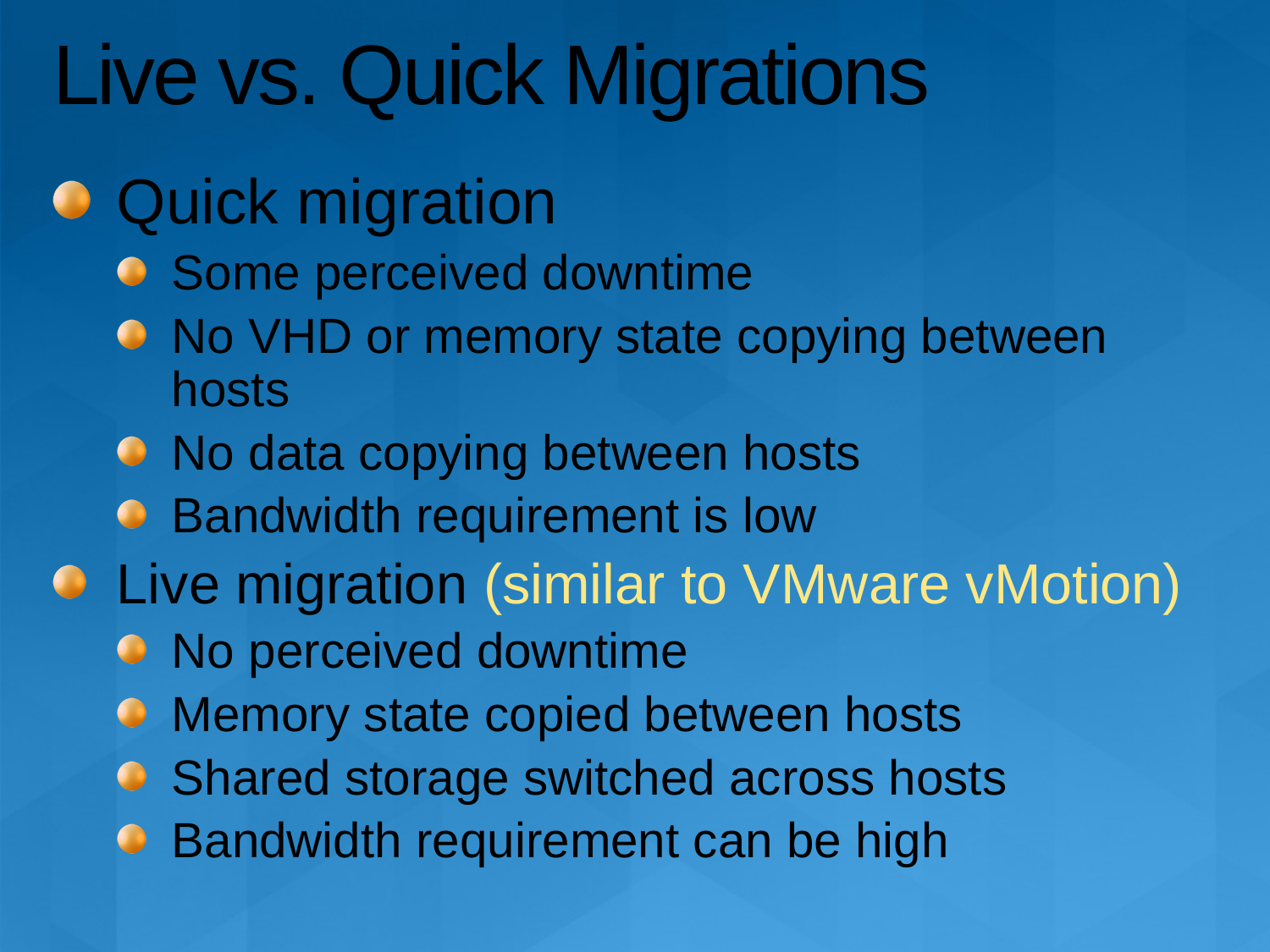

# Live vs. Quick Migrations
Quick migration
Some perceived downtime
No VHD or memory state copying between hosts
No data copying between hosts
Bandwidth requirement is low
Live migration (similar to VMware vMotion)
No perceived downtime
Memory state copied between hosts
Shared storage switched across hosts
Bandwidth requirement can be high